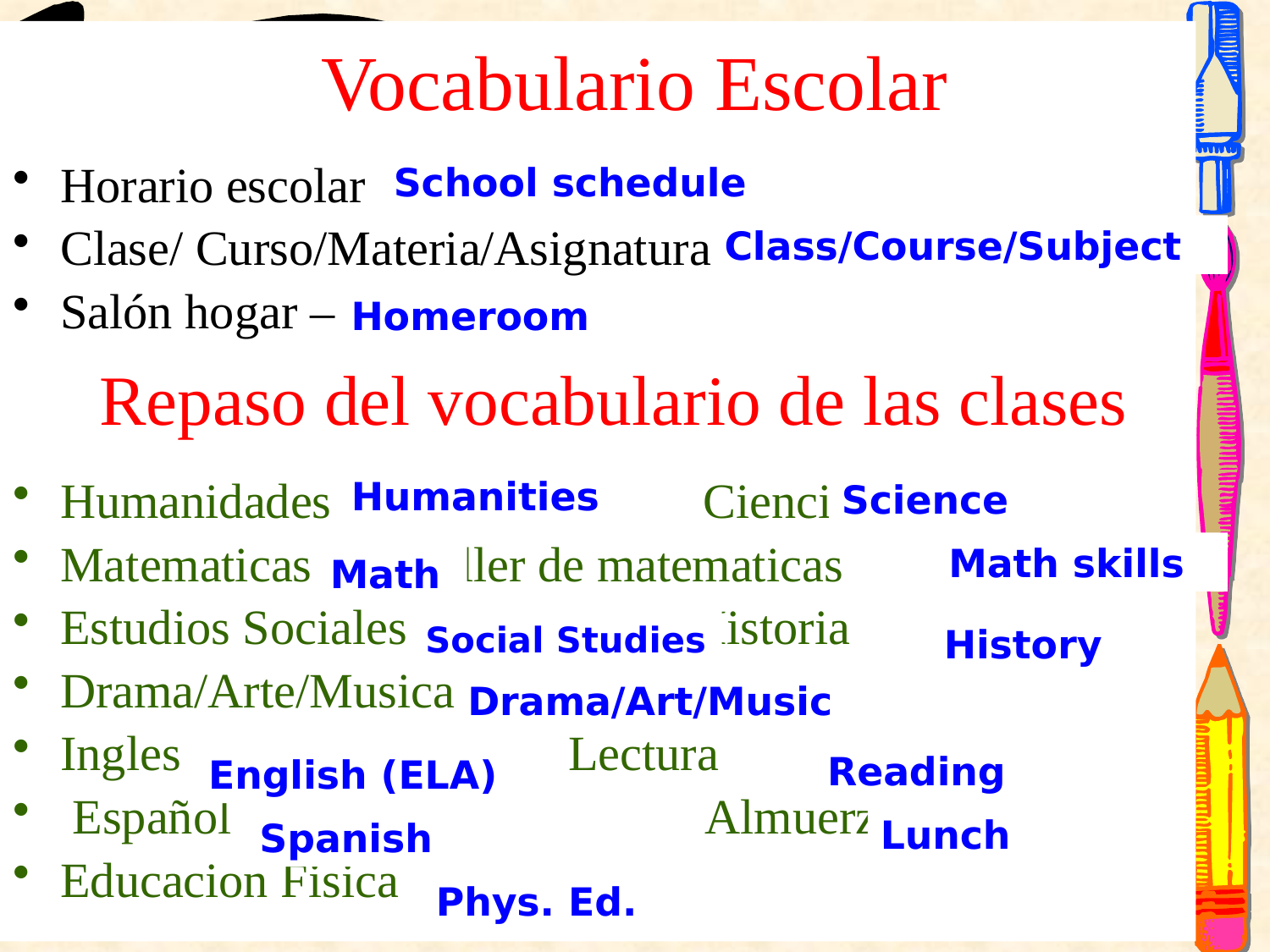

# Vocabulario Escolar

Horario escolar
Clase/ Curso/Materia/Asignatura
Salón hogar –

Humanidades		           Ciencia
Matematicas	        Taller de matematicas
Estudios Sociales		          Historia
Drama/Arte/Musica
Ingles		     	   	Lectura
 Español	              		 Almuerzo
Educacion Fisica
School schedule
Class/Course/Subject
Homeroom
Repaso del vocabulario de las clases
Humanities
Science
Math skills
Math
Social Studies
History
Drama/Art/Music
Reading
English (ELA)
Lunch
Spanish
Phys. Ed.